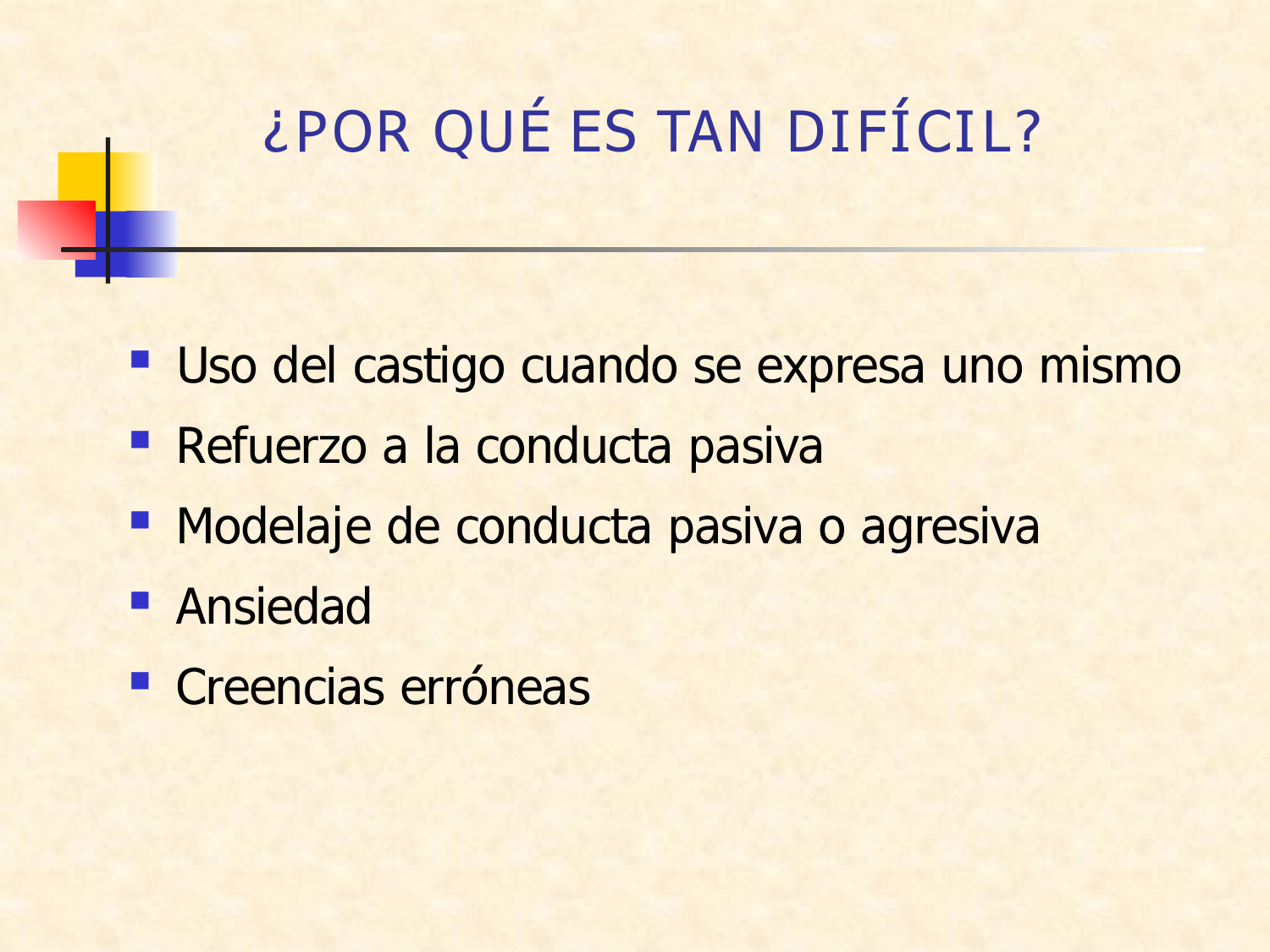

# ¿POR QUÉ ES TAN DIFÍCIL?
Uso del castigo cuando se expresa uno mismo
Refuerzo a la conducta pasiva
Modelaje de conducta pasiva o agresiva
Ansiedad
Creencias erróneas